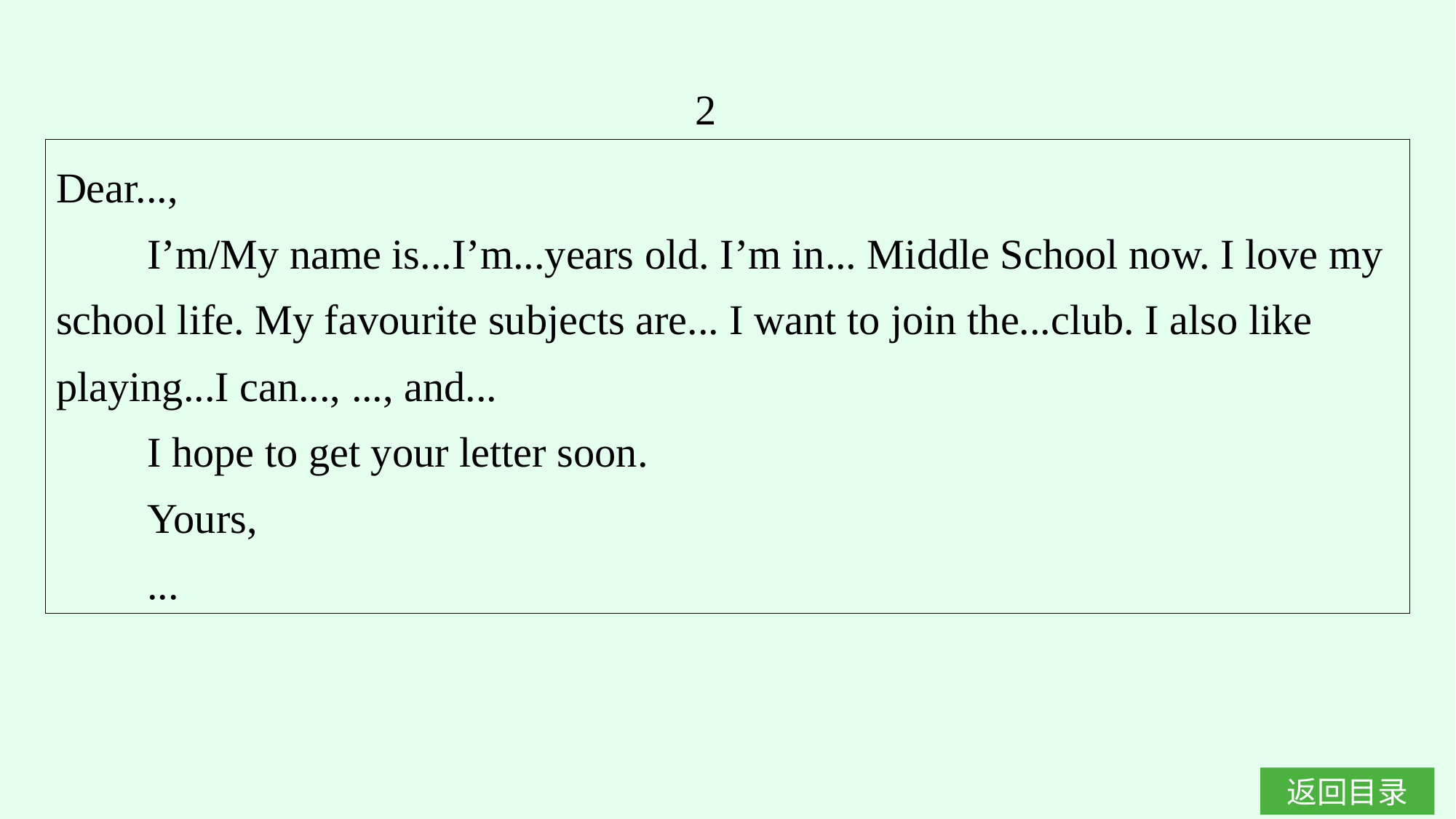

2
Dear...,
I’m/My name is...I’m...years old. I’m in... Middle School now. I love my school life. My favourite subjects are... I want to join the...club. I also like playing...I can..., ..., and...
I hope to get your letter soon.
Yours,
...